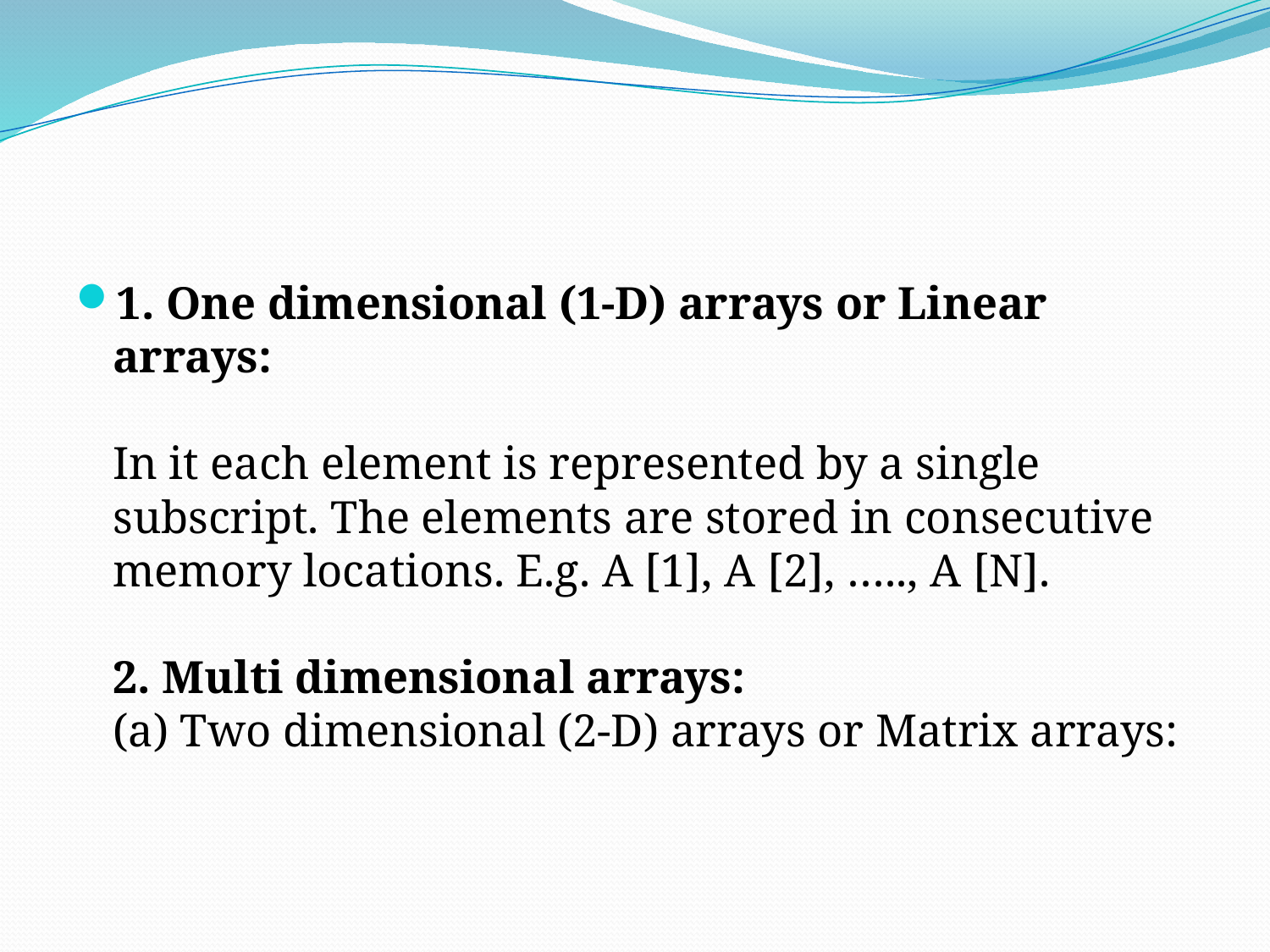

#
1. One dimensional (1-D) arrays or Linear arrays:
In it each element is represented by a single subscript. The elements are stored in consecutive memory locations. E.g. A [1], A [2], ….., A [N].
2. Multi dimensional arrays:
(a) Two dimensional (2-D) arrays or Matrix arrays: